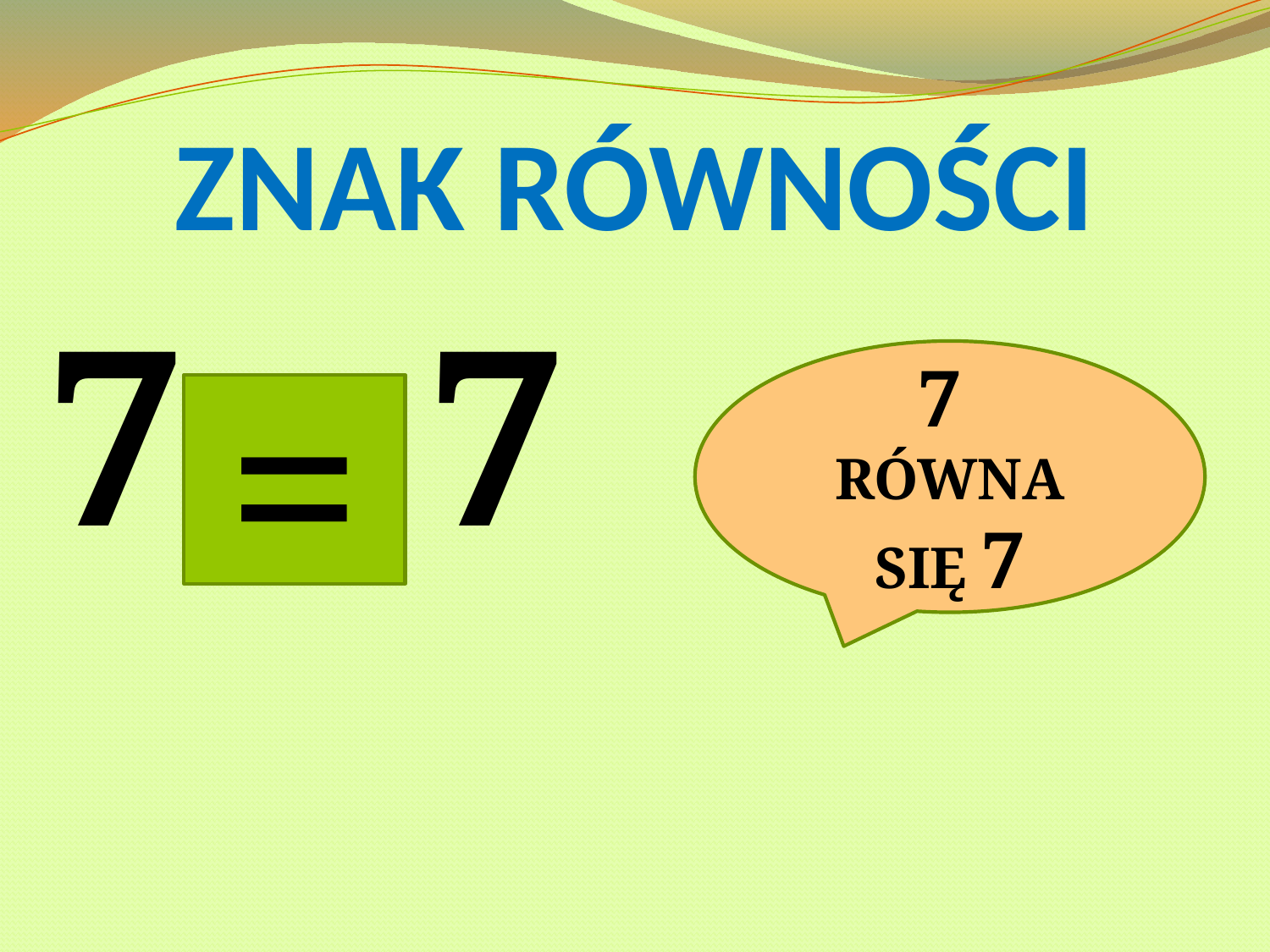

# ZNAK RÓWNOŚCI
7
7
7
RÓWNA SIĘ 7
=